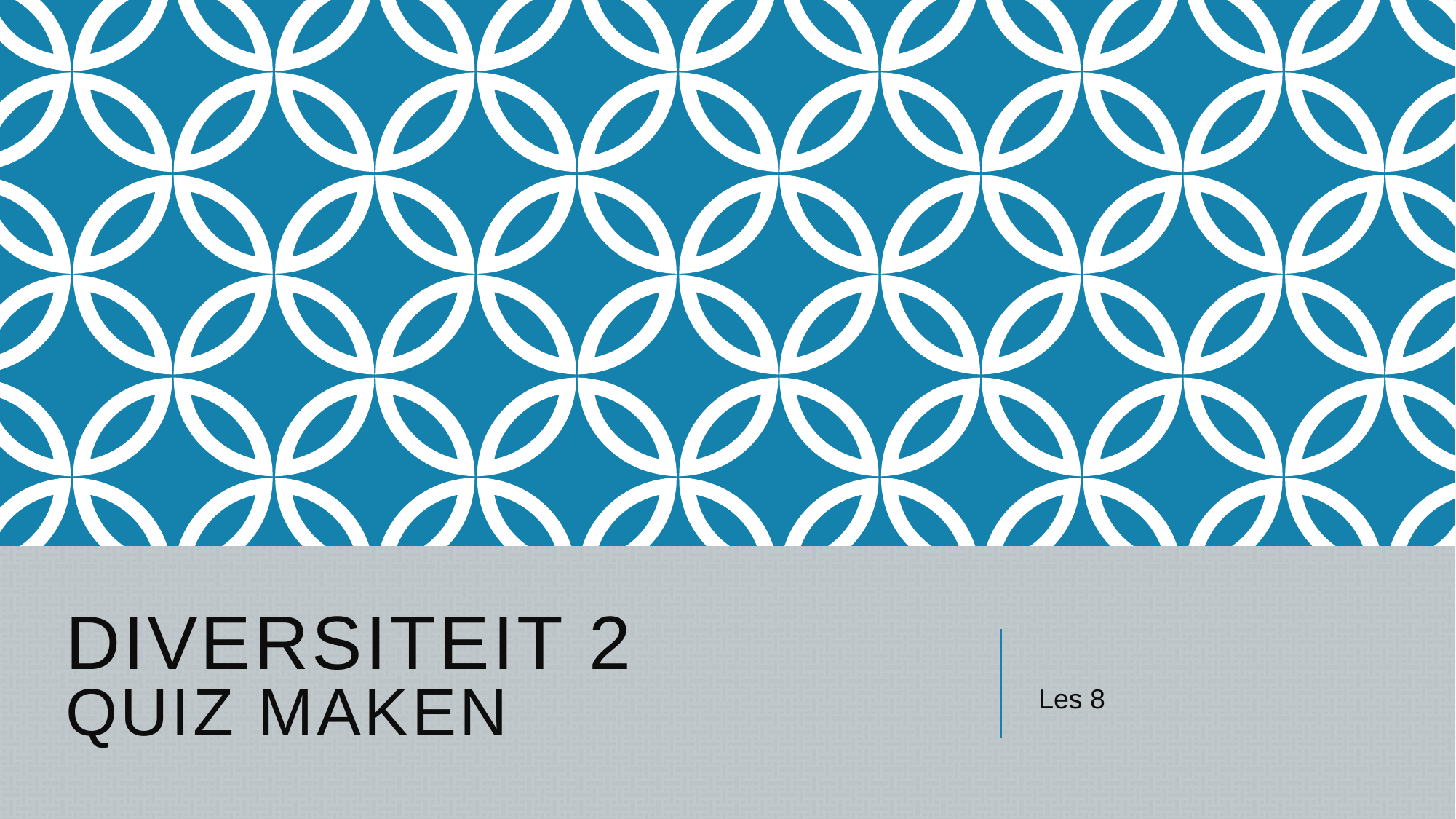

# Diversiteit 2 quiz maken

Les 8